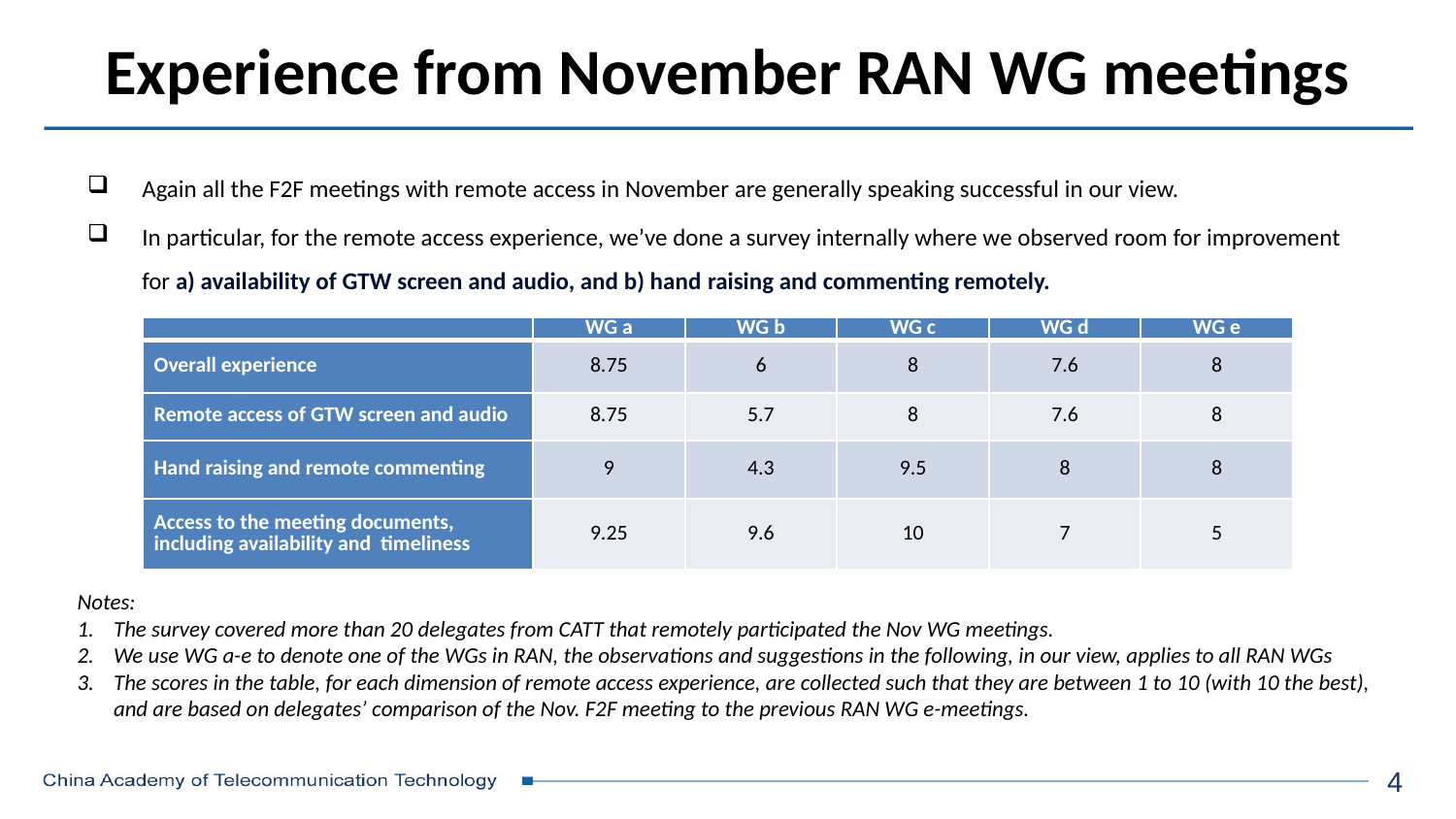

# Experience from November RAN WG meetings
Again all the F2F meetings with remote access in November are generally speaking successful in our view.
In particular, for the remote access experience, we’ve done a survey internally where we observed room for improvement for a) availability of GTW screen and audio, and b) hand raising and commenting remotely.

|  | WG a | WG b | WG c | WG d | WG e |
| --- | --- | --- | --- | --- | --- |
| Overall experience | 8.75 | 6 | 8 | 7.6 | 8 |
| Remote access of GTW screen and audio | 8.75 | 5.7 | 8 | 7.6 | 8 |
| Hand raising and remote commenting | 9 | 4.3 | 9.5 | 8 | 8 |
| Access to the meeting documents, including availability and timeliness | 9.25 | 9.6 | 10 | 7 | 5 |
Notes:
The survey covered more than 20 delegates from CATT that remotely participated the Nov WG meetings.
We use WG a-e to denote one of the WGs in RAN, the observations and suggestions in the following, in our view, applies to all RAN WGs
The scores in the table, for each dimension of remote access experience, are collected such that they are between 1 to 10 (with 10 the best), and are based on delegates’ comparison of the Nov. F2F meeting to the previous RAN WG e-meetings.
4